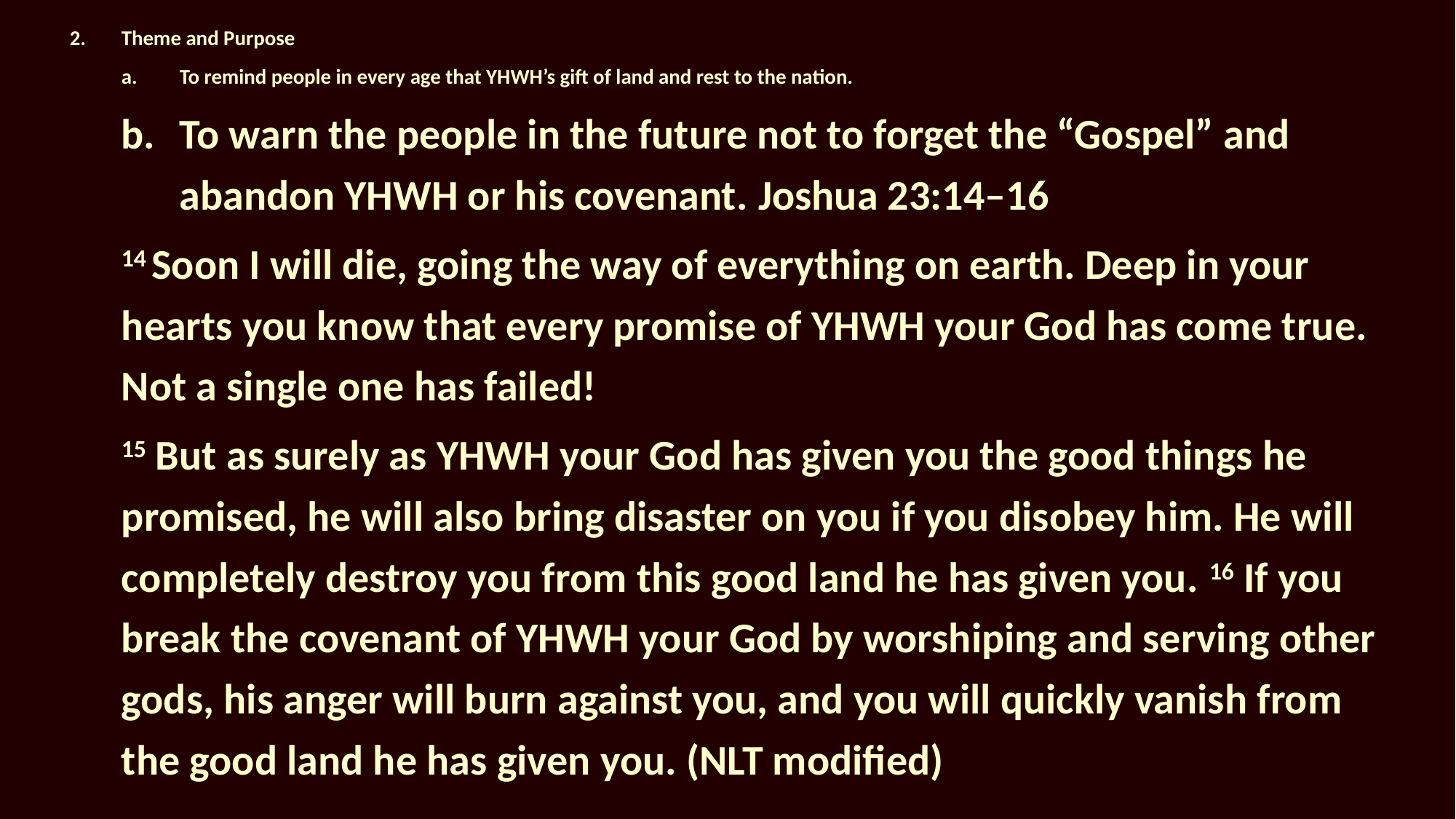

Theme and Purpose
To remind people in every age that YHWH’s gift of land and rest to the nation.
To warn the people in the future not to forget the “Gospel” and abandon YHWH or his covenant. Joshua 23:14–16
14 Soon I will die, going the way of everything on earth. Deep in your hearts you know that every promise of YHWH your God has come true. Not a single one has failed!
15 But as surely as YHWH your God has given you the good things he promised, he will also bring disaster on you if you disobey him. He will completely destroy you from this good land he has given you. 16 If you break the covenant of YHWH your God by worshiping and serving other gods, his anger will burn against you, and you will quickly vanish from the good land he has given you. (NLT modified)